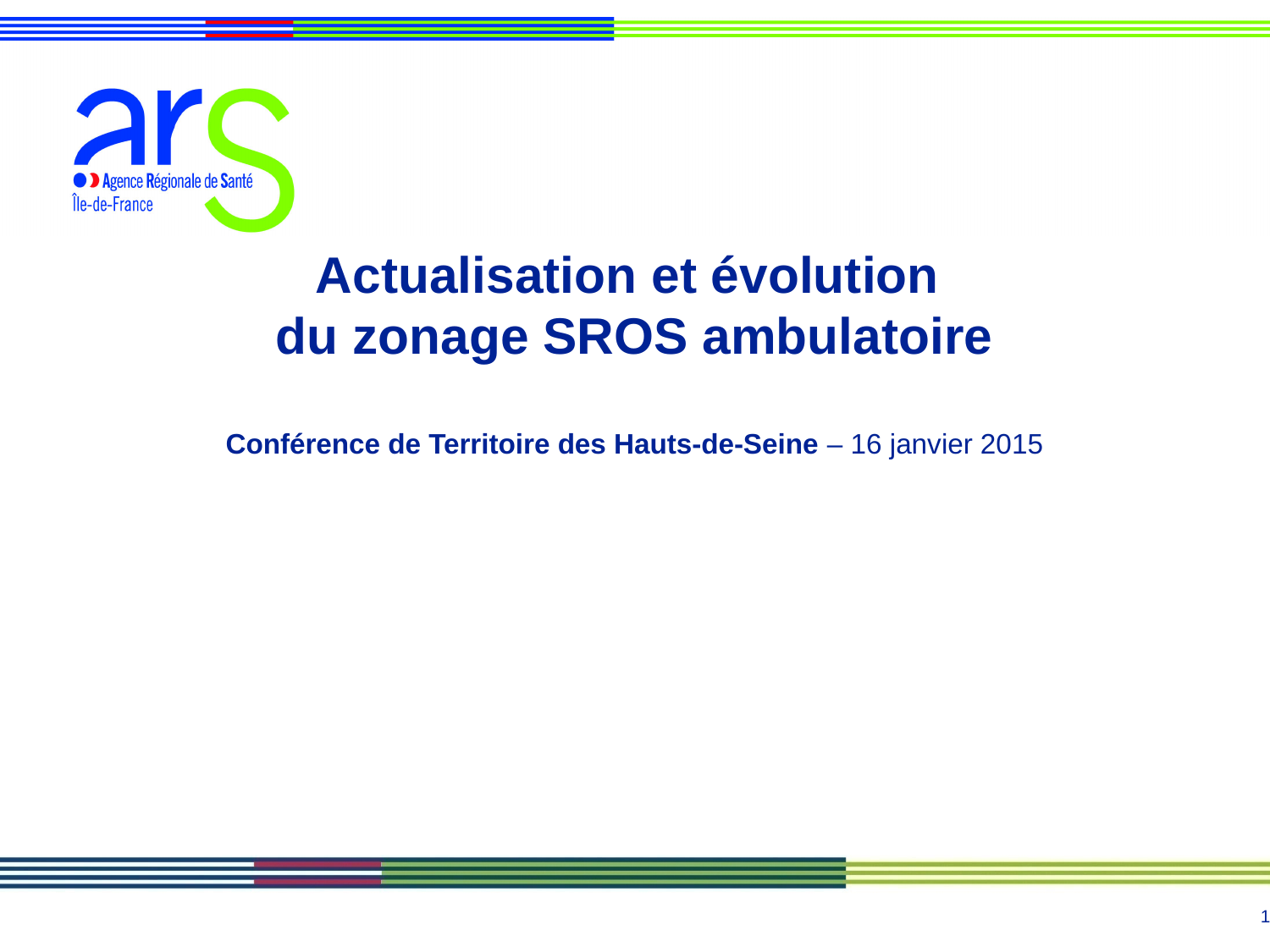

# Actualisation et évolution du zonage SROS ambulatoire Conférence de Territoire des Hauts-de-Seine – 16 janvier 2015